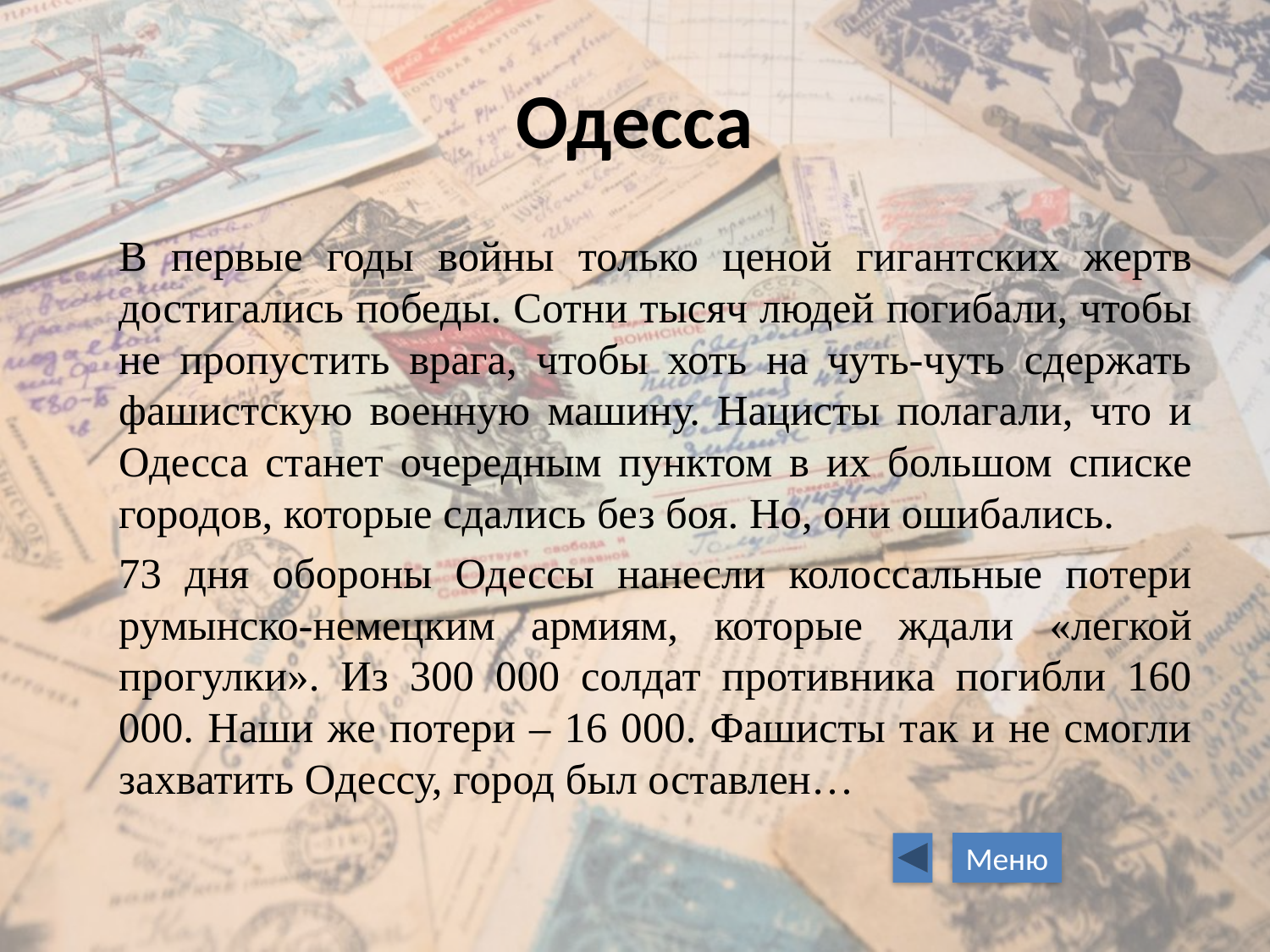

# Одесса
	В первые годы войны только ценой гигантских жертв достигались победы. Сотни тысяч людей погибали, чтобы не пропустить врага, чтобы хоть на чуть-чуть сдержать фашистскую военную машину. Нацисты полагали, что и Одесса станет очередным пунктом в их большом списке городов, которые сдались без боя. Но, они ошибались.
	73 дня обороны Одессы нанесли колоссальные потери румынско-немецким армиям, которые ждали «легкой прогулки». Из 300 000 солдат противника погибли 160 000. Наши же потери – 16 000. Фашисты так и не смогли захватить Одессу, город был оставлен…

Меню